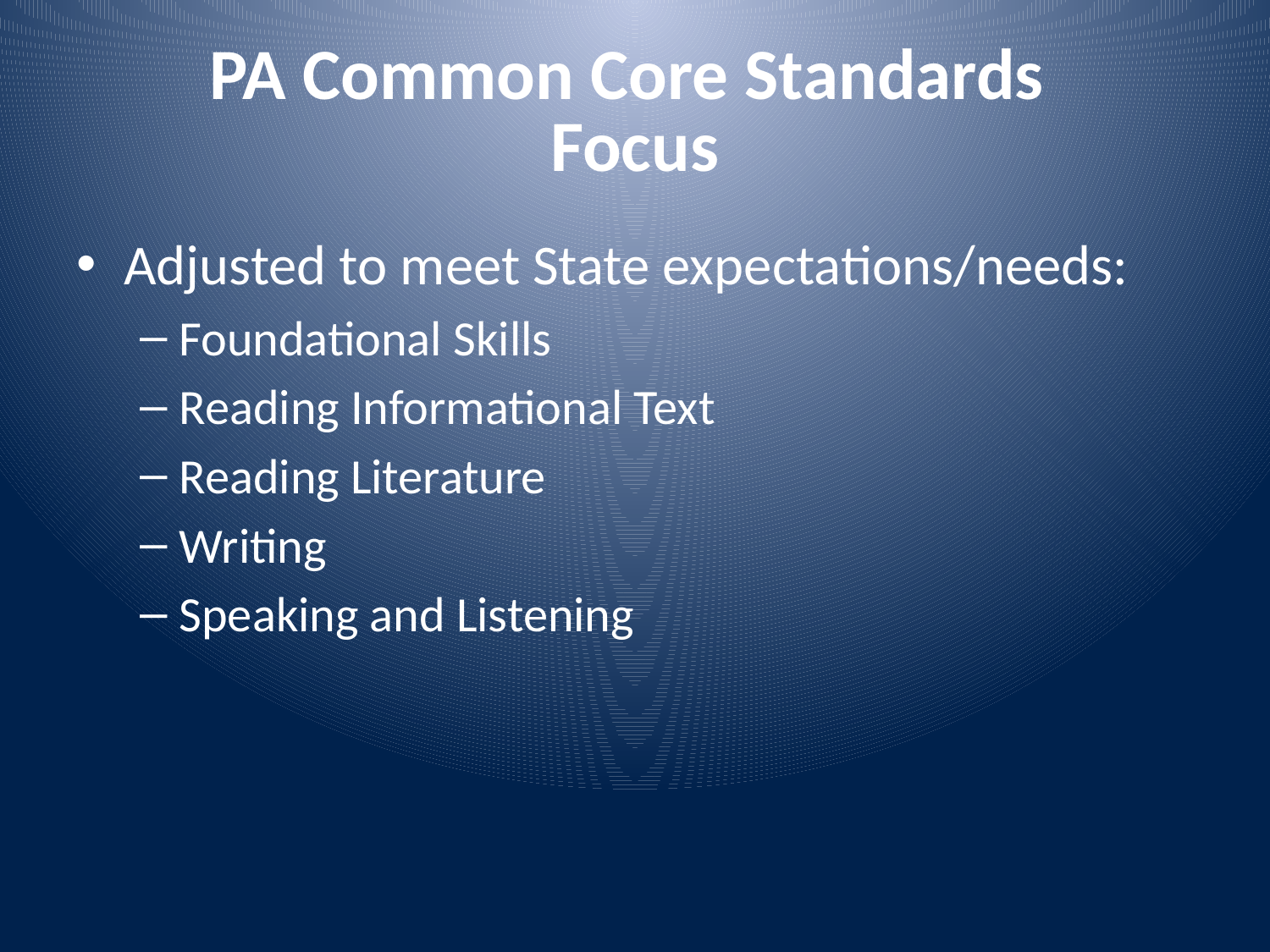

# PA Common Core Standards Focus
Adjusted to meet State expectations/needs:
Foundational Skills
Reading Informational Text
Reading Literature
Writing
Speaking and Listening